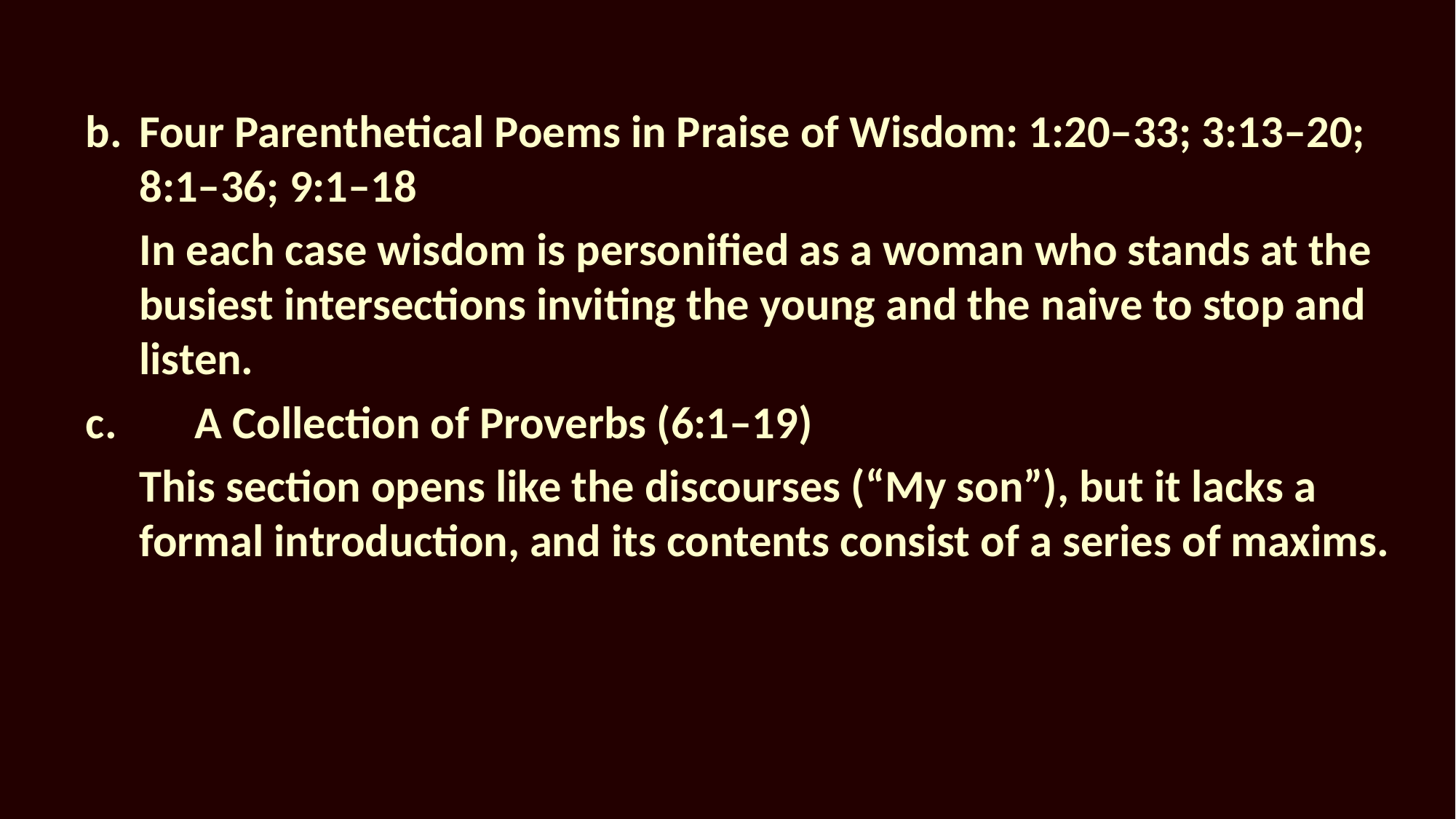

b.	Four Parenthetical Poems in Praise of Wisdom: 1:20–33; 3:13–20; 8:1–36; 9:1–18
In each case wisdom is personified as a woman who stands at the busiest intersections inviting the young and the naive to stop and listen.
c.	A Collection of Proverbs (6:1–19)
This section opens like the discourses (“My son”), but it lacks a formal introduction, and its contents consist of a series of maxims.